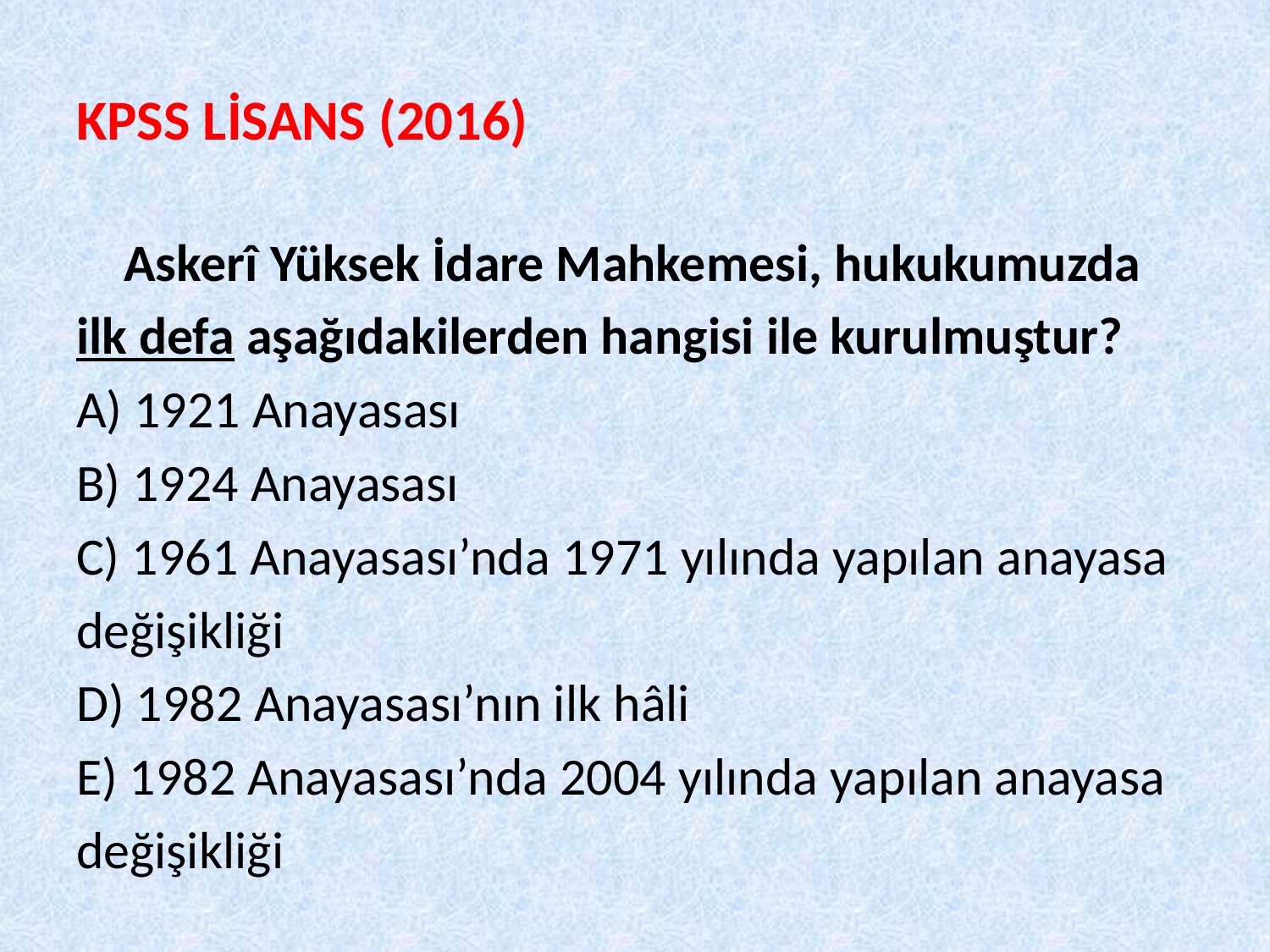

# KPSS LİSANS (2016)
	Askerî Yüksek İdare Mahkemesi, hukukumuzda
ilk defa aşağıdakilerden hangisi ile kurulmuştur?
A) 1921 Anayasası
B) 1924 Anayasası
C) 1961 Anayasası’nda 1971 yılında yapılan anayasa
değişikliği
D) 1982 Anayasası’nın ilk hâli
E) 1982 Anayasası’nda 2004 yılında yapılan anayasa
değişikliği